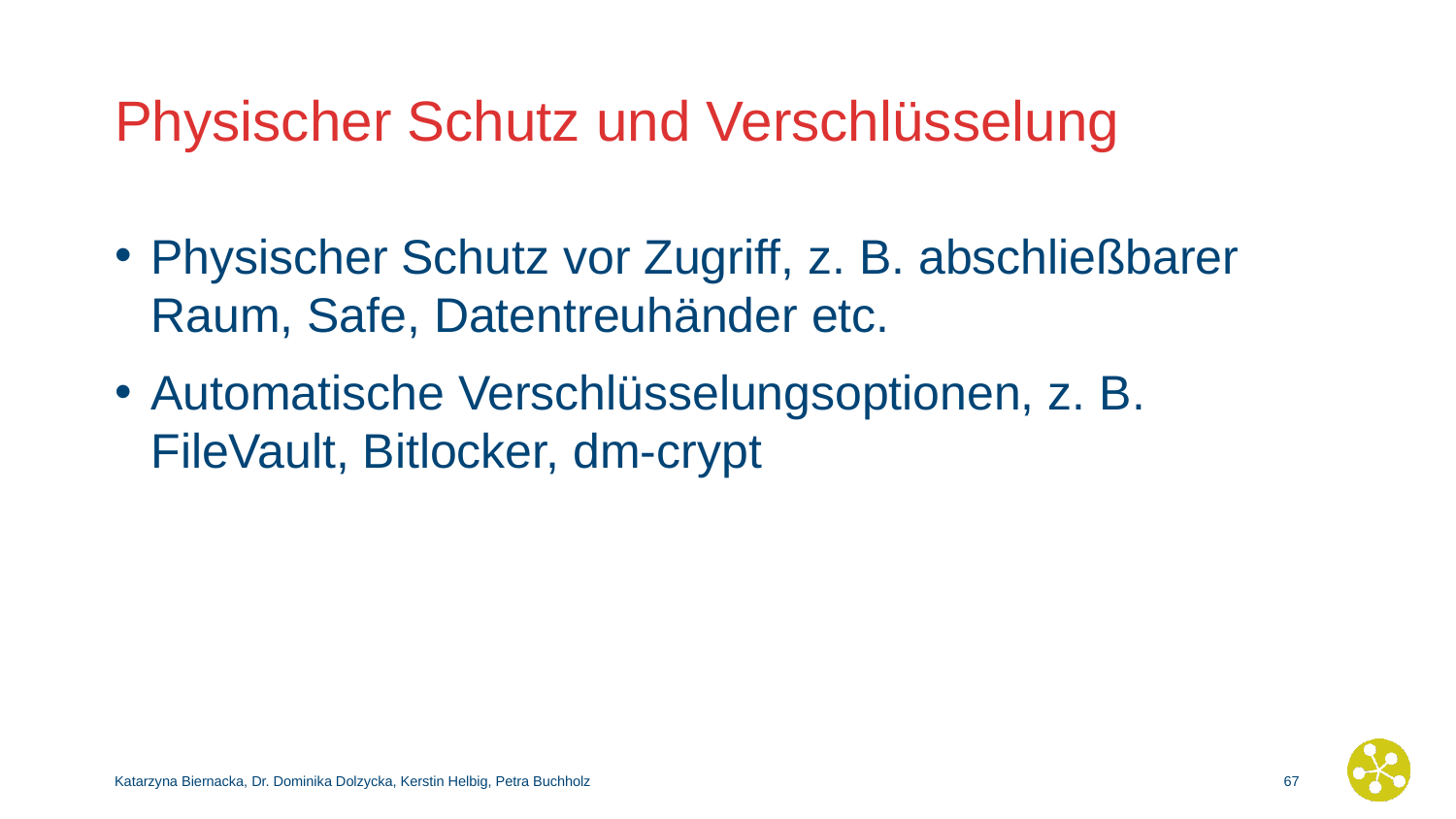

# Physischer Schutz und Verschlüsselung
Physischer Schutz vor Zugriff, z. B. abschließbarer Raum, Safe, Datentreuhänder etc.
Automatische Verschlüsselungsoptionen, z. B. FileVault, Bitlocker, dm-crypt
Katarzyna Biernacka, Dr. Dominika Dolzycka, Kerstin Helbig, Petra Buchholz
67